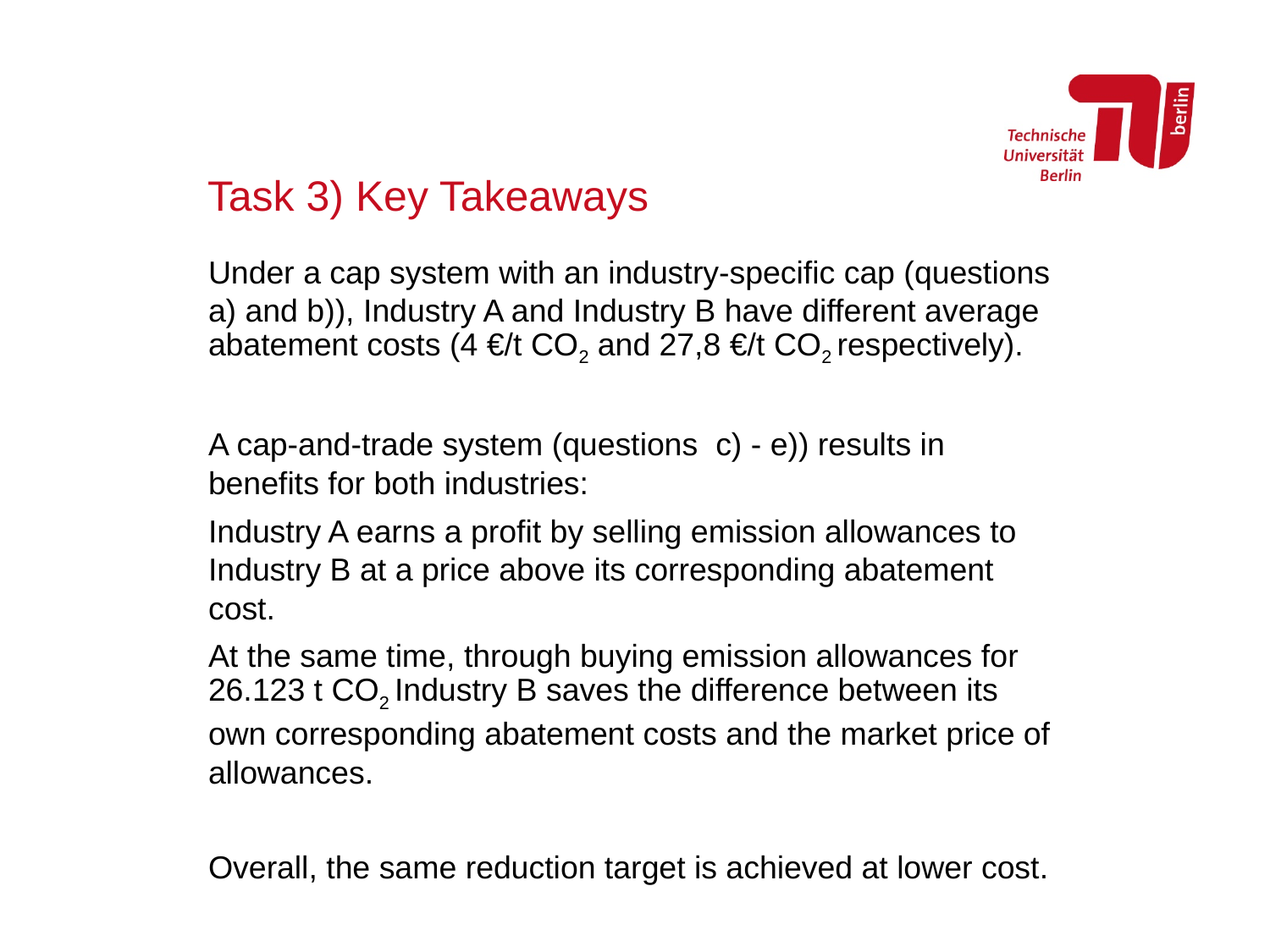

# Task 3) Key Takeaways
Under a cap system with an industry-specific cap (questions a) and b)), Industry A and Industry B have different average abatement costs (4 €/t CO2 and 27,8 €/t CO2 respectively).

A cap-and-trade system (questions  c) - e)) results in benefits for both industries:
Industry A earns a profit by selling emission allowances to Industry B at a price above its corresponding abatement cost.
At the same time, through buying emission allowances for 26.123 t CO2 Industry B saves the difference between its own corresponding abatement costs and the market price of allowances.

Overall, the same reduction target is achieved at lower cost.